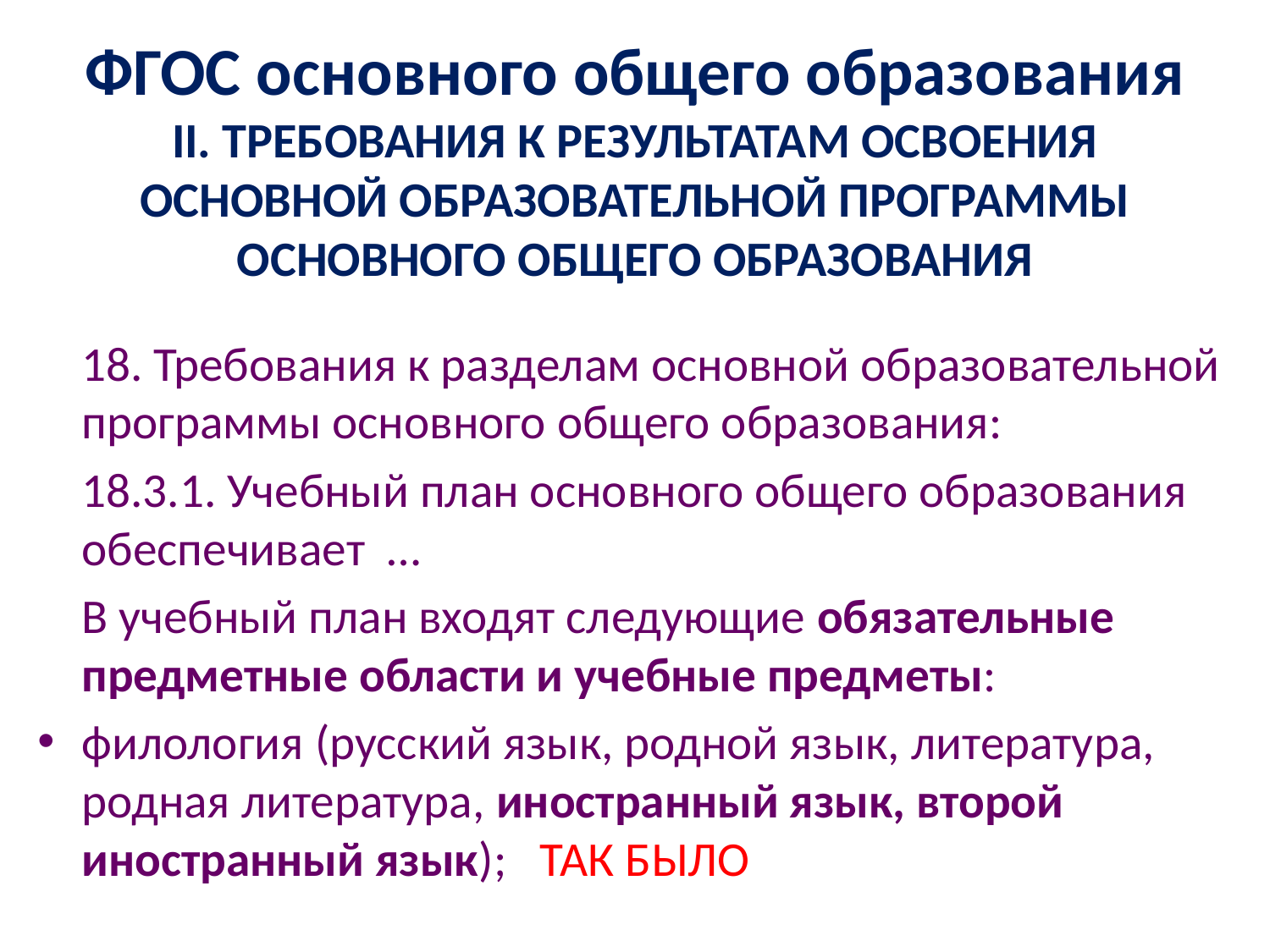

# ФГОС основного общего образования II. ТРЕБОВАНИЯ К РЕЗУЛЬТАТАМ ОСВОЕНИЯ ОСНОВНОЙ ОБРАЗОВАТЕЛЬНОЙ ПРОГРАММЫ ОСНОВНОГО ОБЩЕГО ОБРАЗОВАНИЯ
    18. Требования к разделам основной образовательной программы основного общего образования:
    18.3.1. Учебный план основного общего образования обеспечивает  …
    В учебный план входят следующие обязательные предметные области и учебные предметы:
филология (русский язык, родной язык, литература, родная литература, иностранный язык, второй иностранный язык);   ТАК БЫЛО